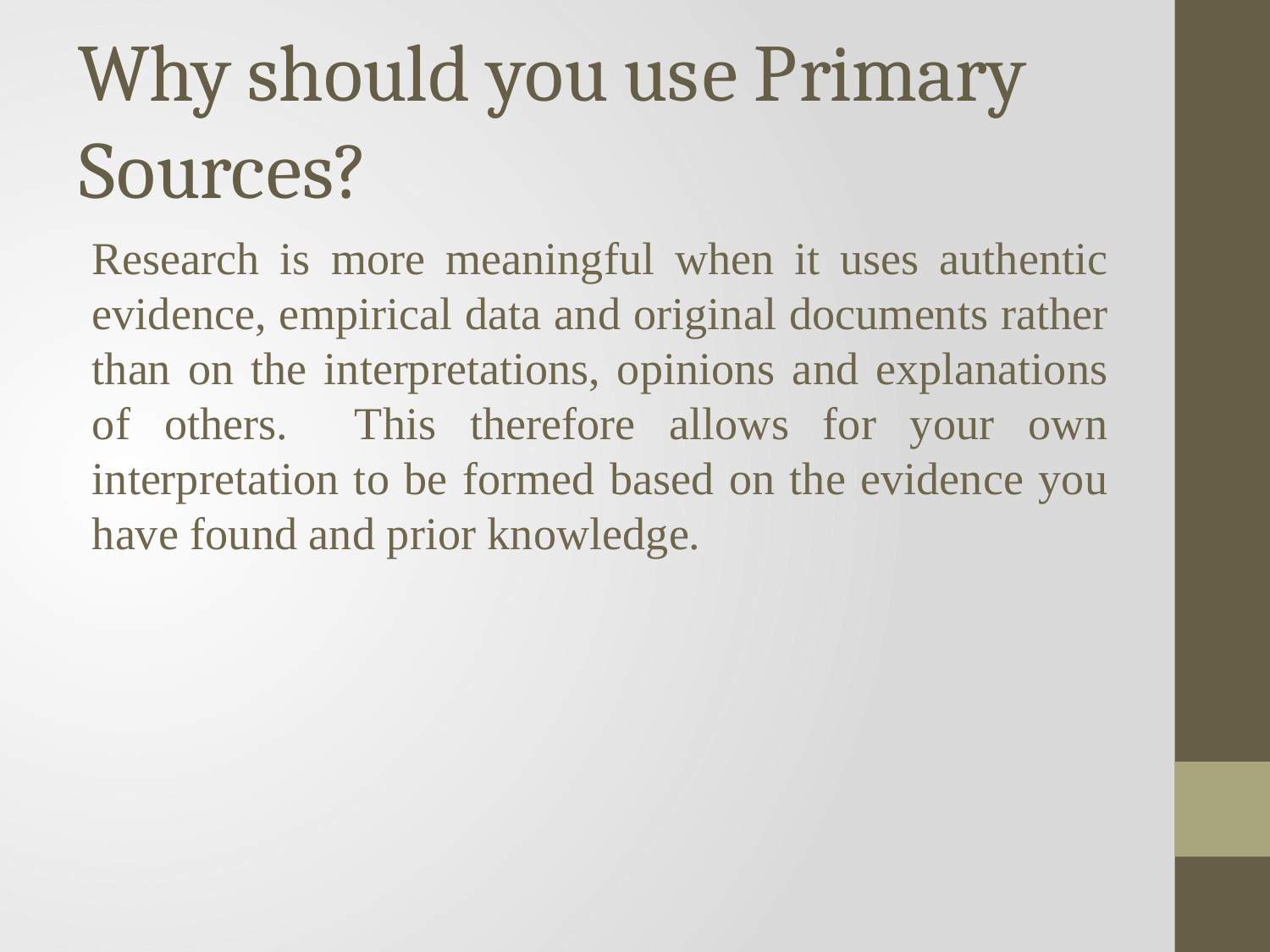

# Why should you use Primary Sources?
Research is more meaningful when it uses authentic evidence, empirical data and original documents rather than on the interpretations, opinions and explanations of others.  This therefore allows for your own interpretation to be formed based on the evidence you have found and prior knowledge.